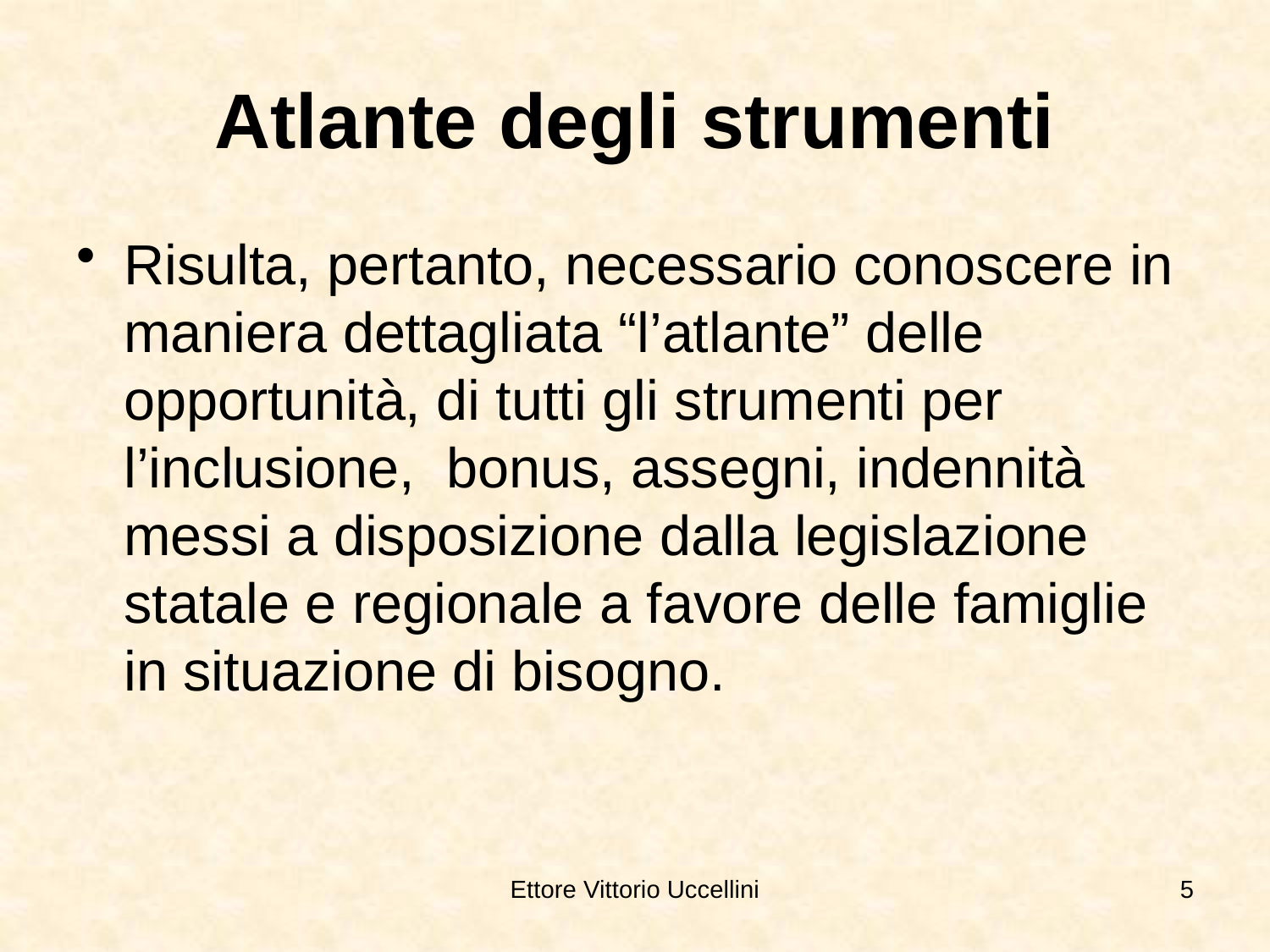

# Atlante degli strumenti
Risulta, pertanto, necessario conoscere in maniera dettagliata “l’atlante” delle opportunità, di tutti gli strumenti per l’inclusione,  bonus, assegni, indennità messi a disposizione dalla legislazione statale e regionale a favore delle famiglie in situazione di bisogno.

Ettore Vittorio Uccellini
5